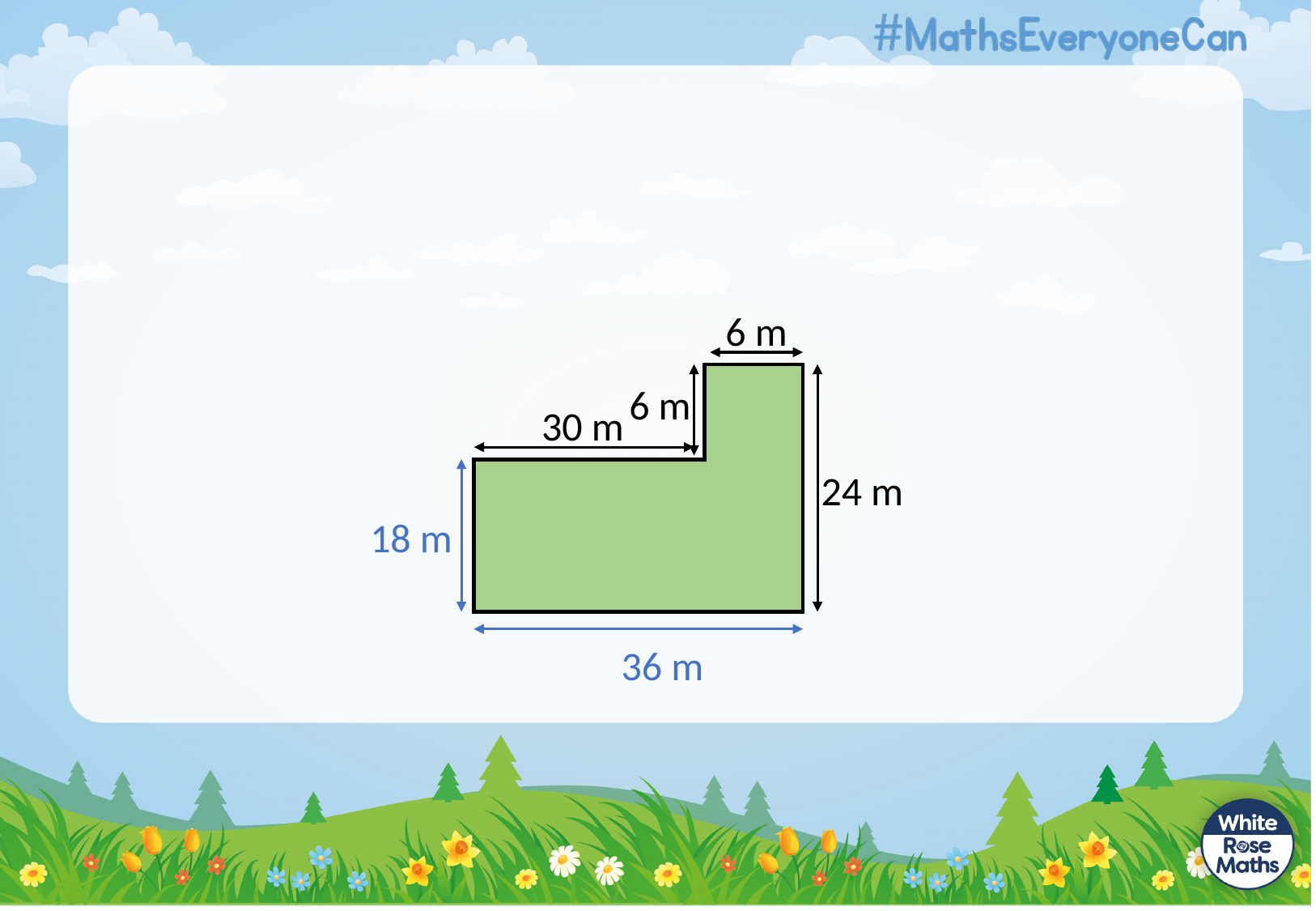

6 m

6 m
30 m
24 m
18 m
36 m